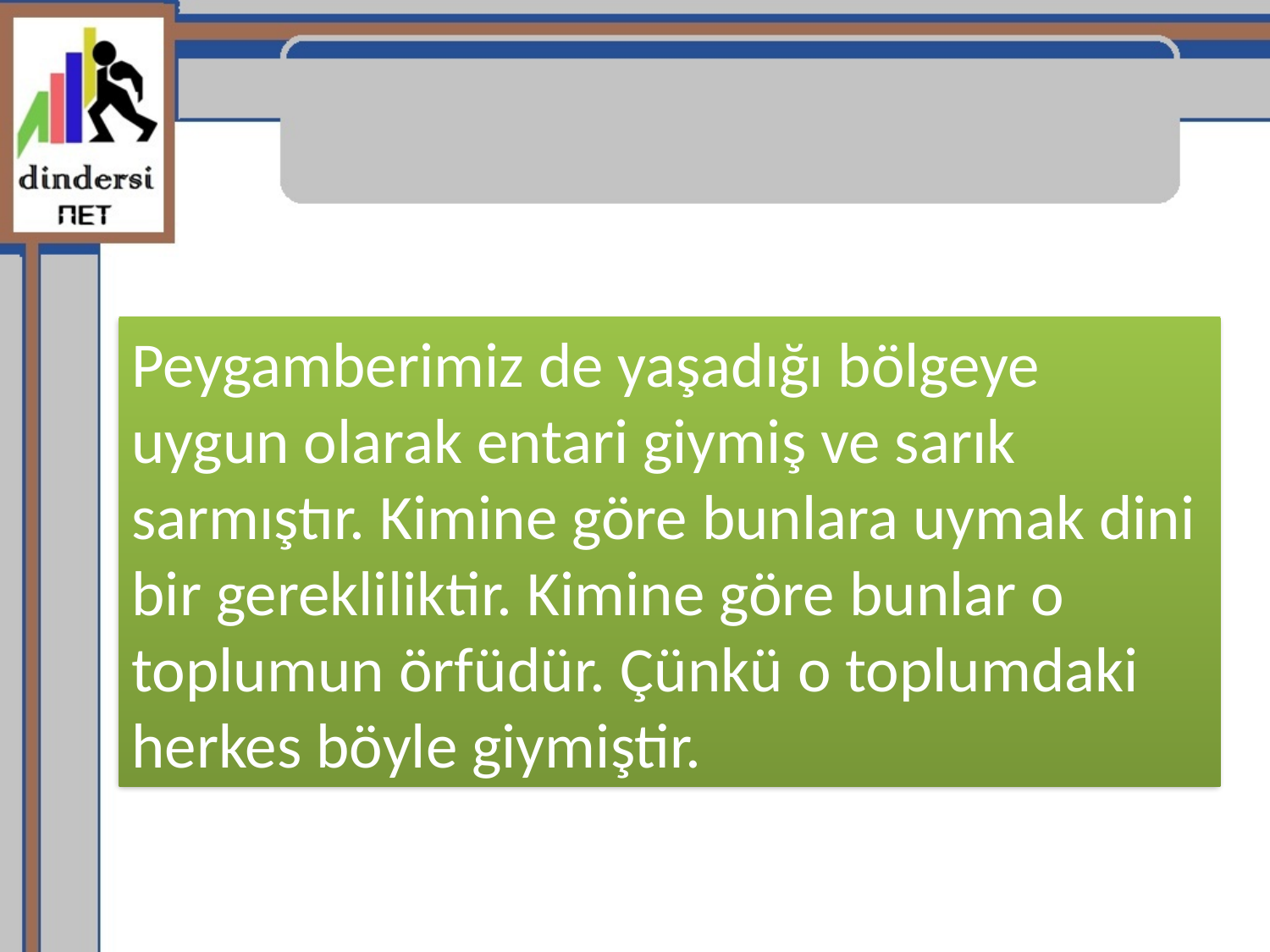

Peygamberimiz de yaşadığı bölgeye uygun olarak entari giymiş ve sarık sarmıştır. Kimine göre bunlara uymak dini bir gerekliliktir. Kimine göre bunlar o toplumun örfüdür. Çünkü o toplumdaki herkes böyle giymiştir.